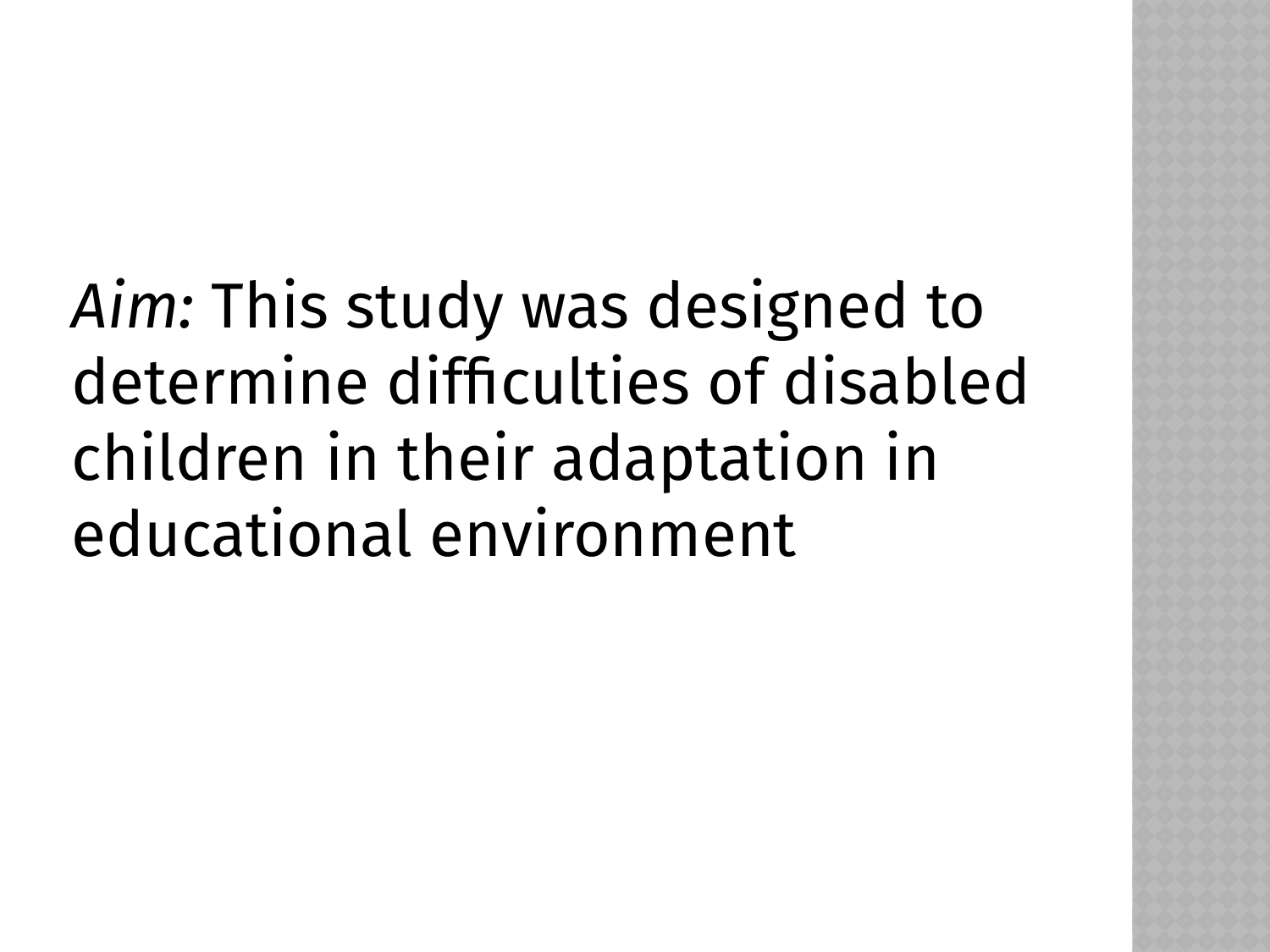

Aim: This study was designed to determine difficulties of disabled children in their adaptation in educational environment